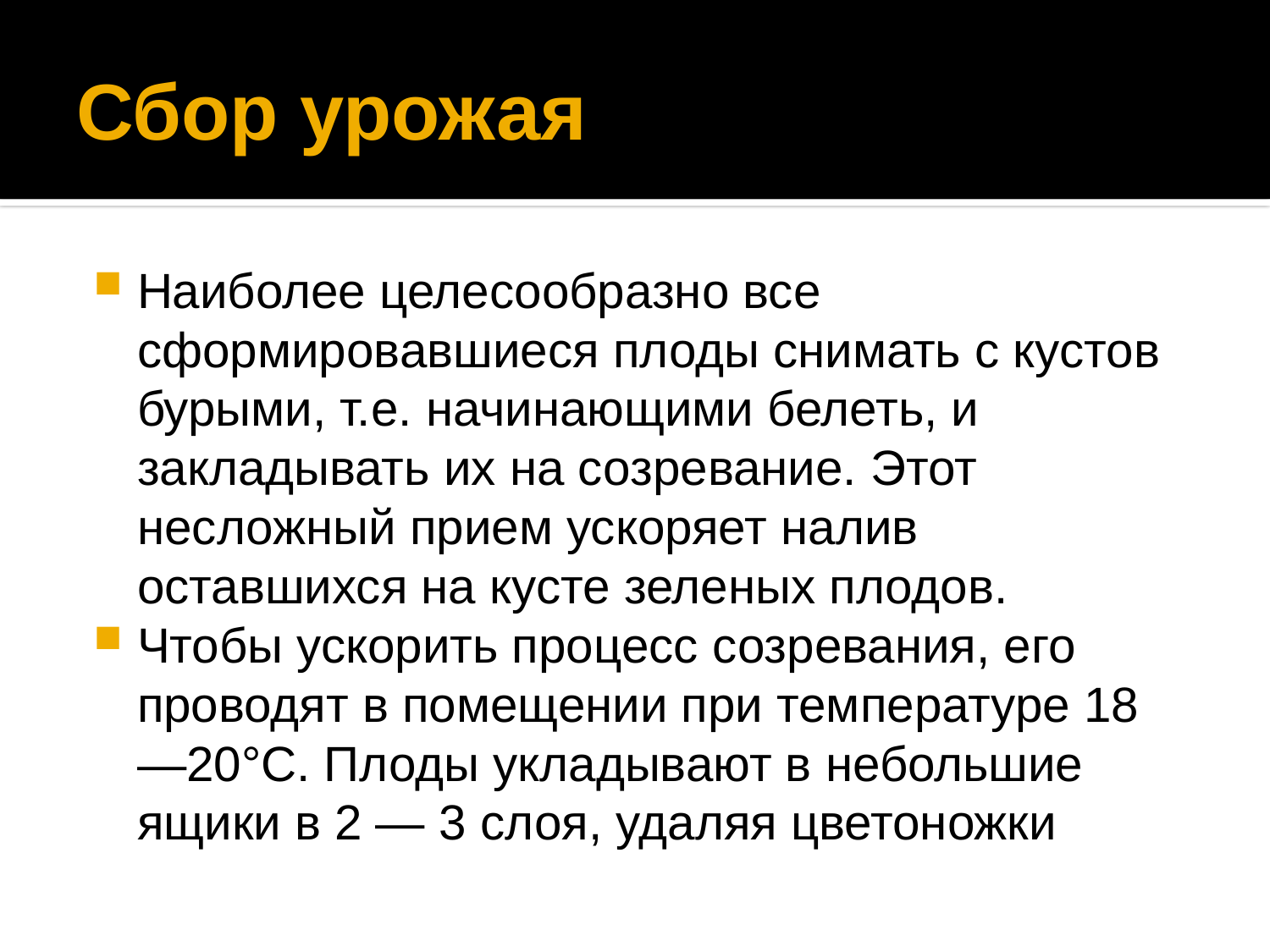

# Сбор урожая
Наиболее целесообразно все сформировавшиеся плоды снимать с кустов бурыми, т.е. начинающими белеть, и закладывать их на созревание. Этот несложный прием ускоряет налив оставшихся на кусте зеленых плодов.
Чтобы ускорить процесс созревания, его проводят в помещении при температуре 18 —20°С. Плоды укладывают в небольшие ящики в 2 — 3 слоя, удаляя цветоножки